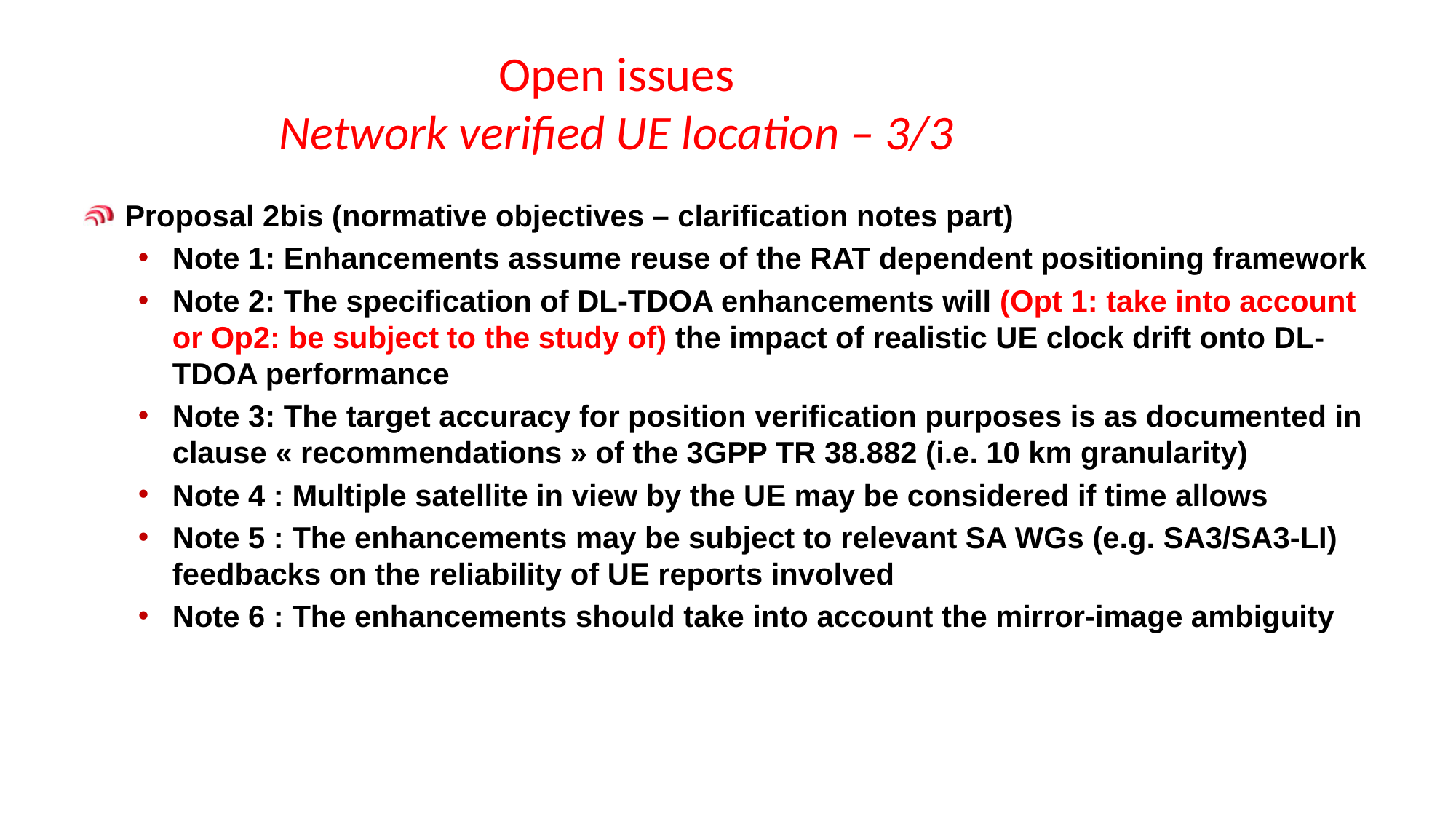

# Open issues Network verified UE location – 3/3
Proposal 2bis (normative objectives – clarification notes part)
Note 1: Enhancements assume reuse of the RAT dependent positioning framework
Note 2: The specification of DL-TDOA enhancements will (Opt 1: take into account or Op2: be subject to the study of) the impact of realistic UE clock drift onto DL-TDOA performance
Note 3: The target accuracy for position verification purposes is as documented in clause « recommendations » of the 3GPP TR 38.882 (i.e. 10 km granularity)
Note 4 : Multiple satellite in view by the UE may be considered if time allows
Note 5 : The enhancements may be subject to relevant SA WGs (e.g. SA3/SA3-LI) feedbacks on the reliability of UE reports involved
Note 6 : The enhancements should take into account the mirror-image ambiguity